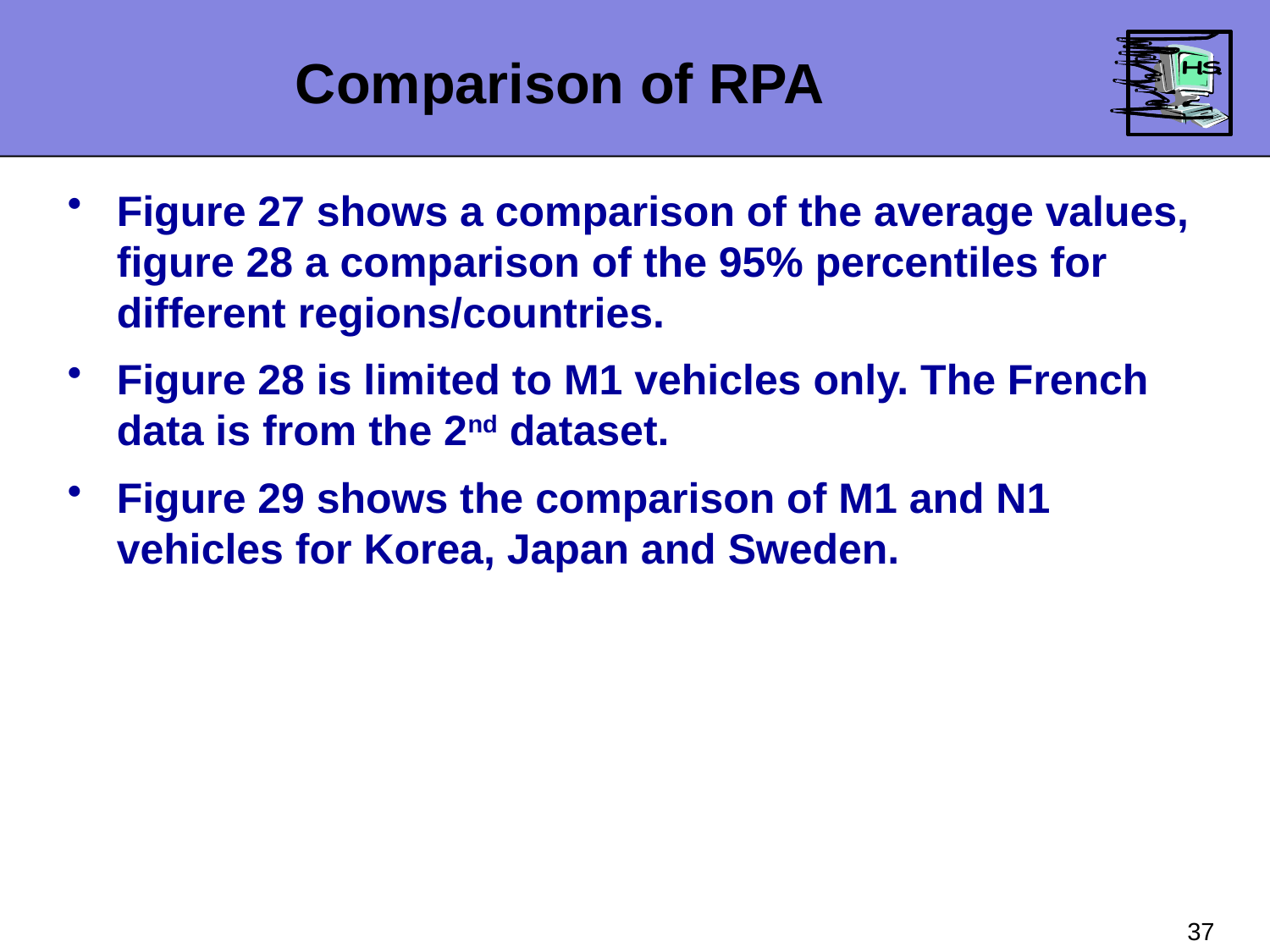

Comparison of RPA
Figure 27 shows a comparison of the average values, figure 28 a comparison of the 95% percentiles for different regions/countries.
Figure 28 is limited to M1 vehicles only. The French data is from the 2nd dataset.
Figure 29 shows the comparison of M1 and N1 vehicles for Korea, Japan and Sweden.

37